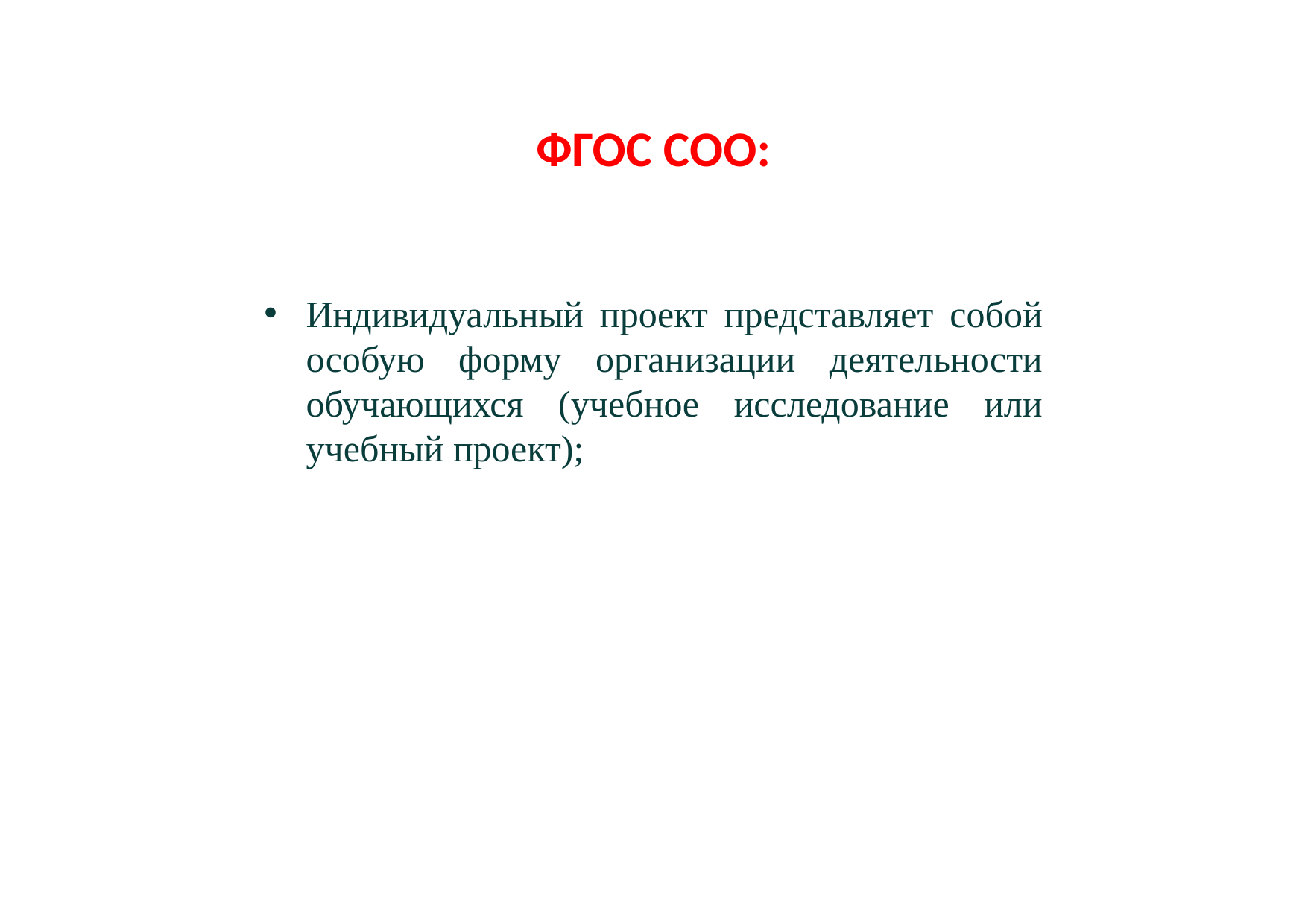

# ФГОС СОО:
Индивидуальный проект представляет собой особую форму организации деятельности обучающихся (учебное исследование или учебный проект);